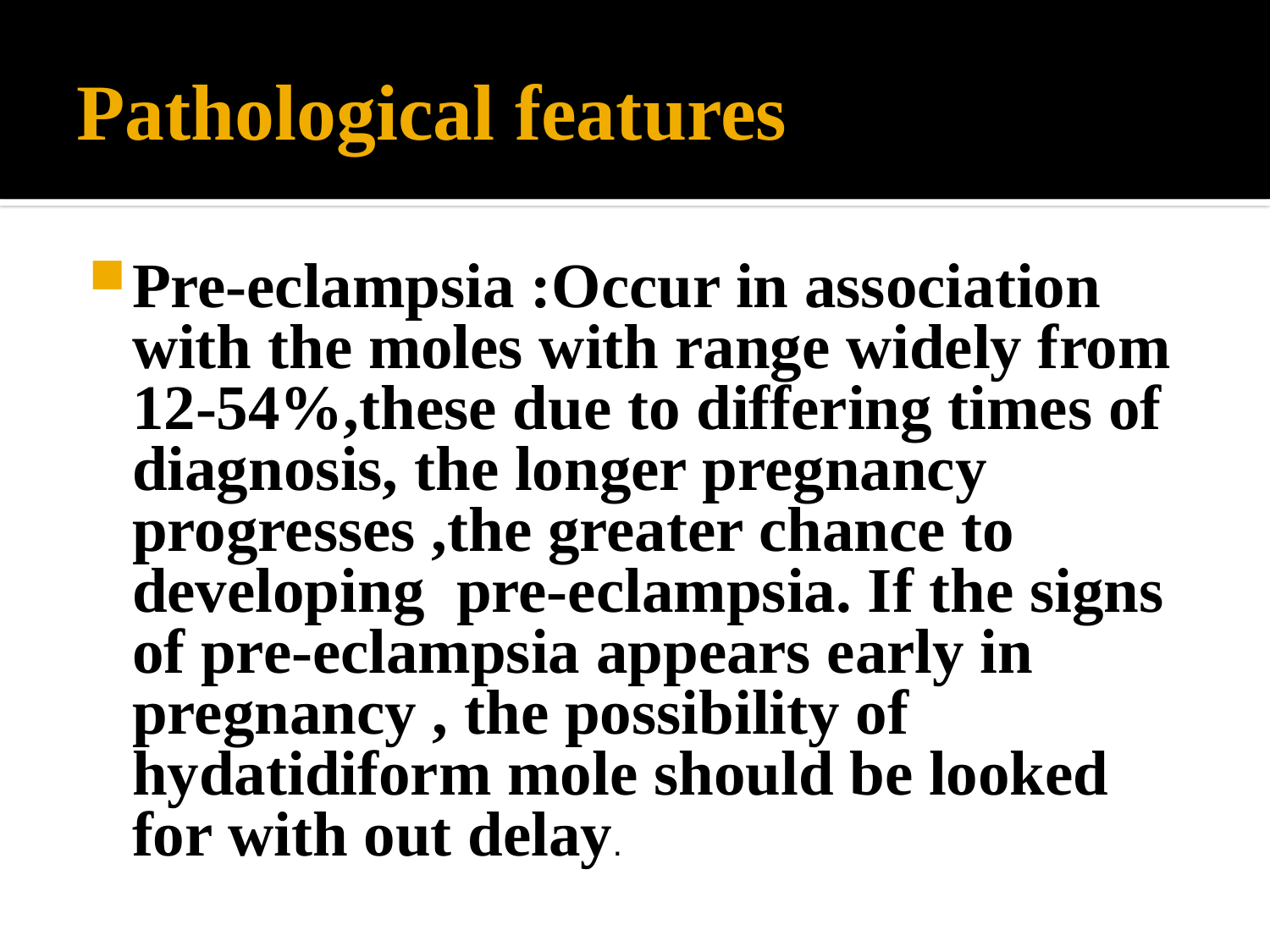

# Pathological features
Pre-eclampsia :Occur in association with the moles with range widely from 12-54%,these due to differing times of diagnosis, the longer pregnancy progresses ,the greater chance to developing  pre-eclampsia. If the signs of pre-eclampsia appears early in pregnancy , the possibility of hydatidiform mole should be looked for with out delay.